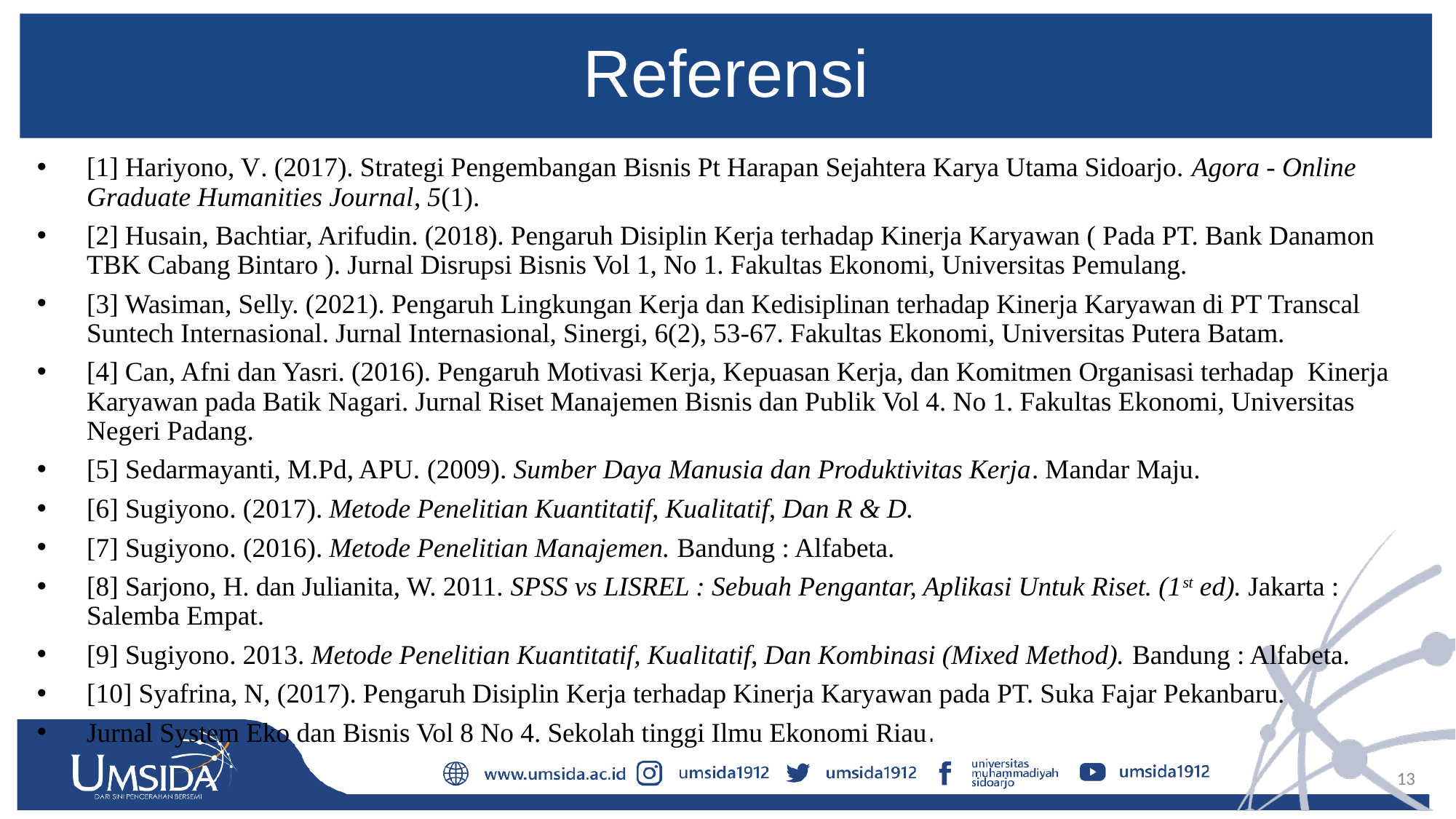

# Referensi
[1] Hariyono, V. (2017). Strategi Pengembangan Bisnis Pt Harapan Sejahtera Karya Utama Sidoarjo. Agora - Online Graduate Humanities Journal, 5(1).
[2] Husain, Bachtiar, Arifudin. (2018). Pengaruh Disiplin Kerja terhadap Kinerja Karyawan ( Pada PT. Bank Danamon TBK Cabang Bintaro ). Jurnal Disrupsi Bisnis Vol 1, No 1. Fakultas Ekonomi, Universitas Pemulang.
[3] Wasiman, Selly. (2021). Pengaruh Lingkungan Kerja dan Kedisiplinan terhadap Kinerja Karyawan di PT Transcal Suntech Internasional. Jurnal Internasional, Sinergi, 6(2), 53-67. Fakultas Ekonomi, Universitas Putera Batam.
[4] Can, Afni dan Yasri. (2016). Pengaruh Motivasi Kerja, Kepuasan Kerja, dan Komitmen Organisasi terhadap  Kinerja Karyawan pada Batik Nagari. Jurnal Riset Manajemen Bisnis dan Publik Vol 4. No 1. Fakultas Ekonomi, Universitas Negeri Padang.
[5] Sedarmayanti, M.Pd, APU. (2009). Sumber Daya Manusia dan Produktivitas Kerja. Mandar Maju.
[6] Sugiyono. (2017). Metode Penelitian Kuantitatif, Kualitatif, Dan R & D.
[7] Sugiyono. (2016). Metode Penelitian Manajemen. Bandung : Alfabeta.
[8] Sarjono, H. dan Julianita, W. 2011. SPSS vs LISREL : Sebuah Pengantar, Aplikasi Untuk Riset. (1st ed). Jakarta : Salemba Empat.
[9] Sugiyono. 2013. Metode Penelitian Kuantitatif, Kualitatif, Dan Kombinasi (Mixed Method). Bandung : Alfabeta.
[10] Syafrina, N, (2017). Pengaruh Disiplin Kerja terhadap Kinerja Karyawan pada PT. Suka Fajar Pekanbaru.
Jurnal System Eko dan Bisnis Vol 8 No 4. Sekolah tinggi Ilmu Ekonomi Riau.